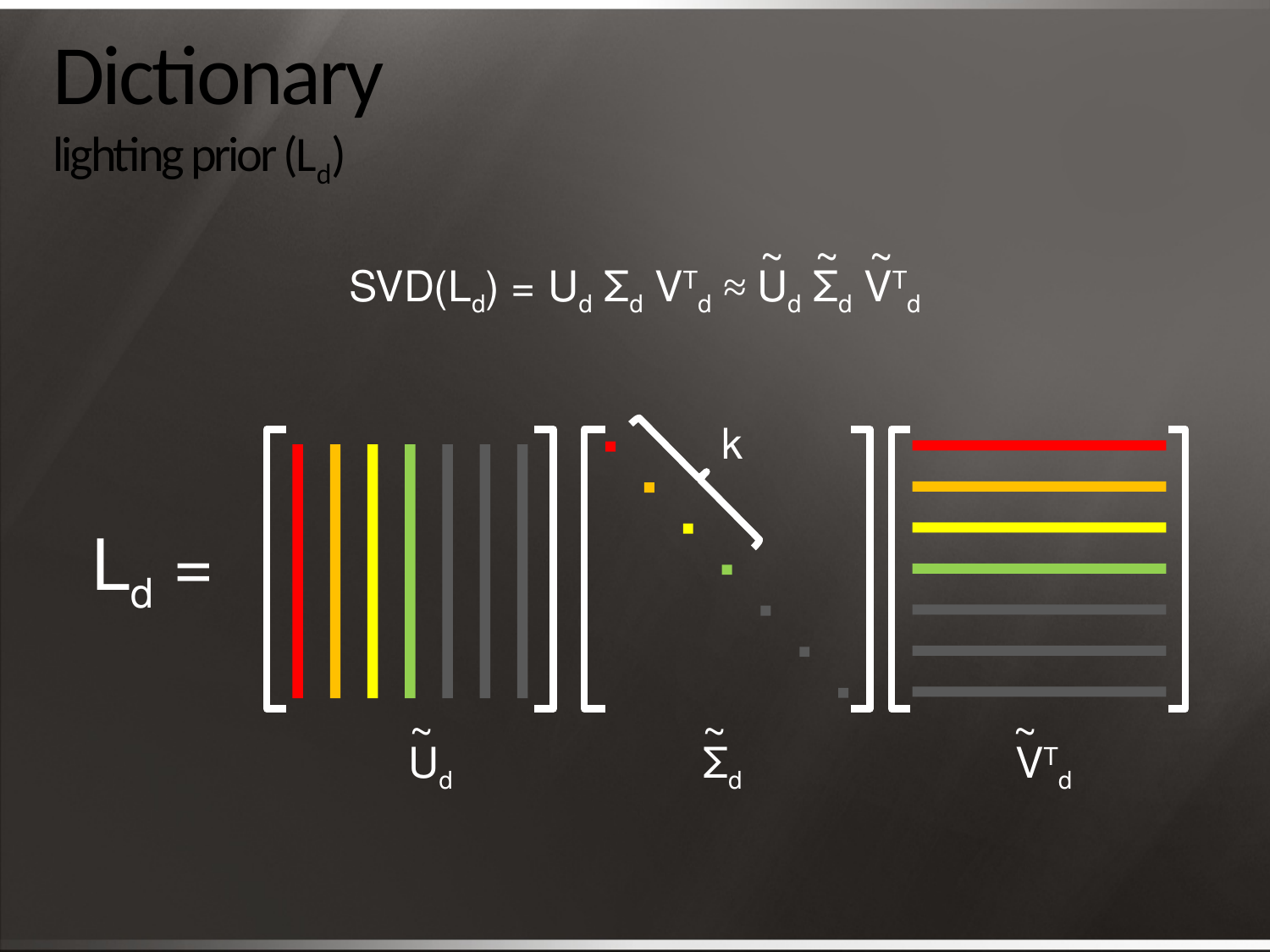

# Dictionary lighting prior (Ld)
~
~
~
SVD(Ld) = Ud Σd VTd ≈ Ud Σd VTd

k

Ld =

~
~
~
Ud
Σd
VTd